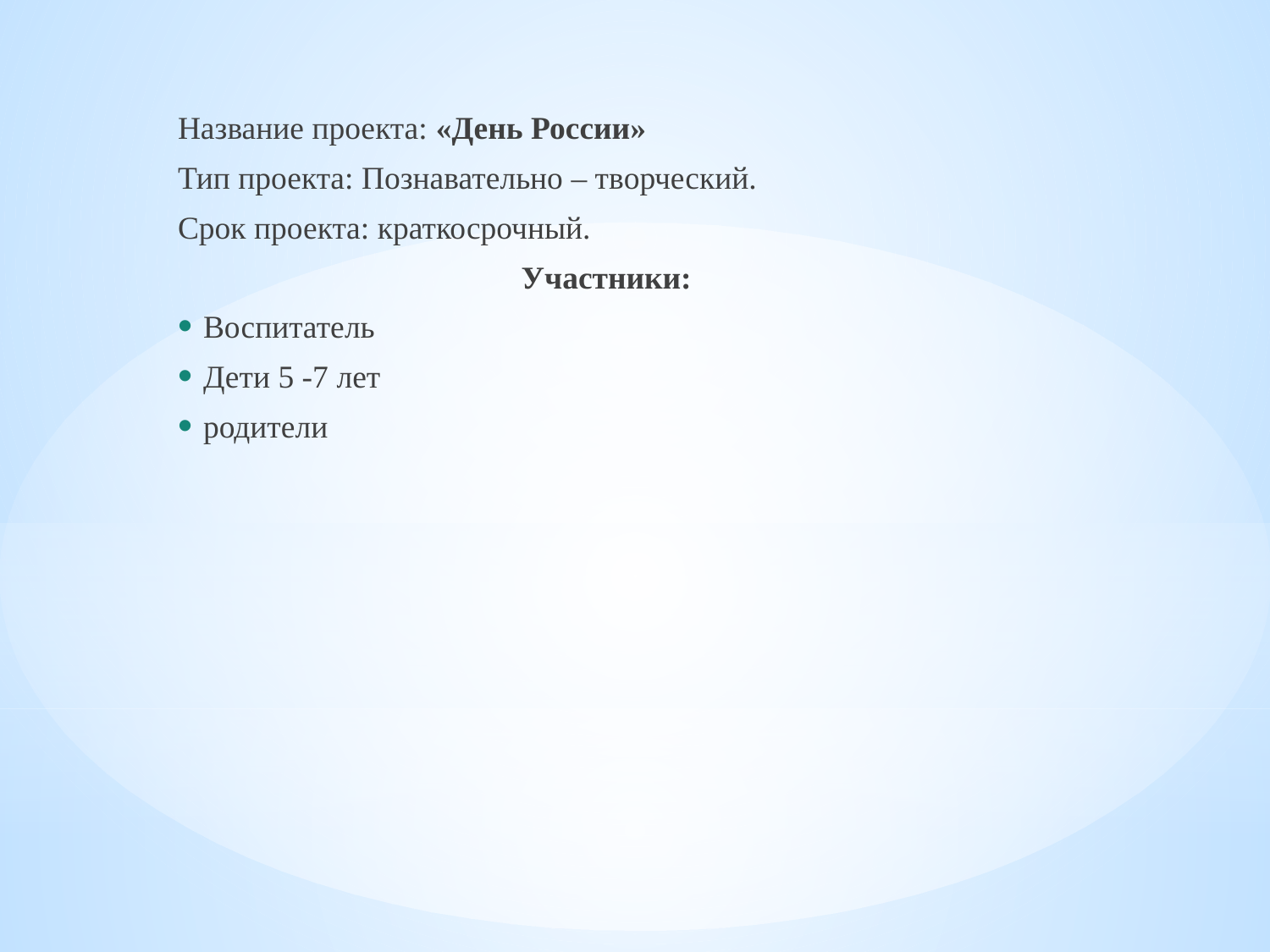

Название проекта: «День России»
Тип проекта: Познавательно – творческий.
Срок проекта: краткосрочный.
Участники:
Воспитатель
Дети 5 -7 лет
родители
#